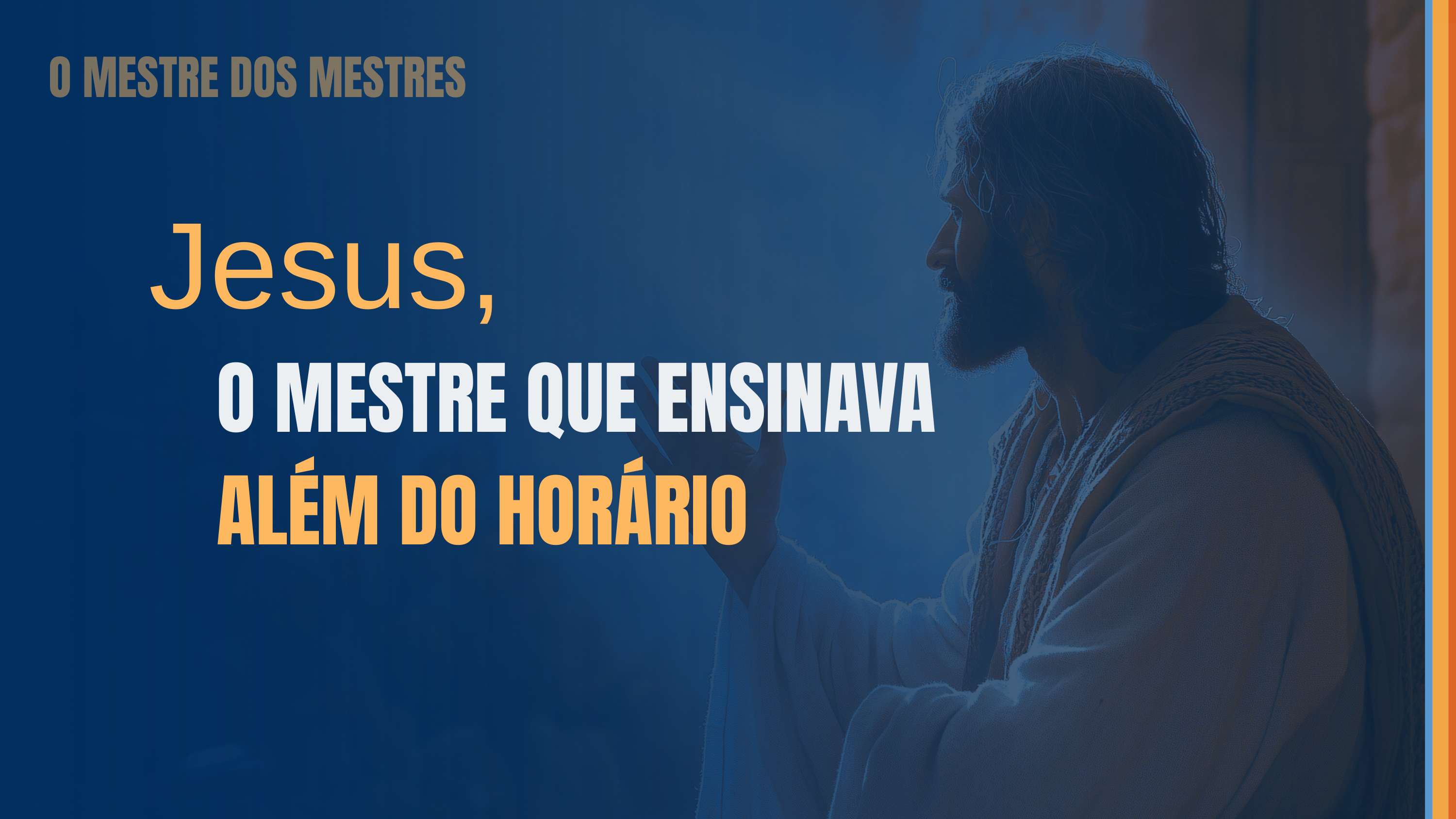

O MESTRE DOS MESTRES
Jesus,
O MESTRE QUE ENSINAVA
ALÉM DO HORÁRIO